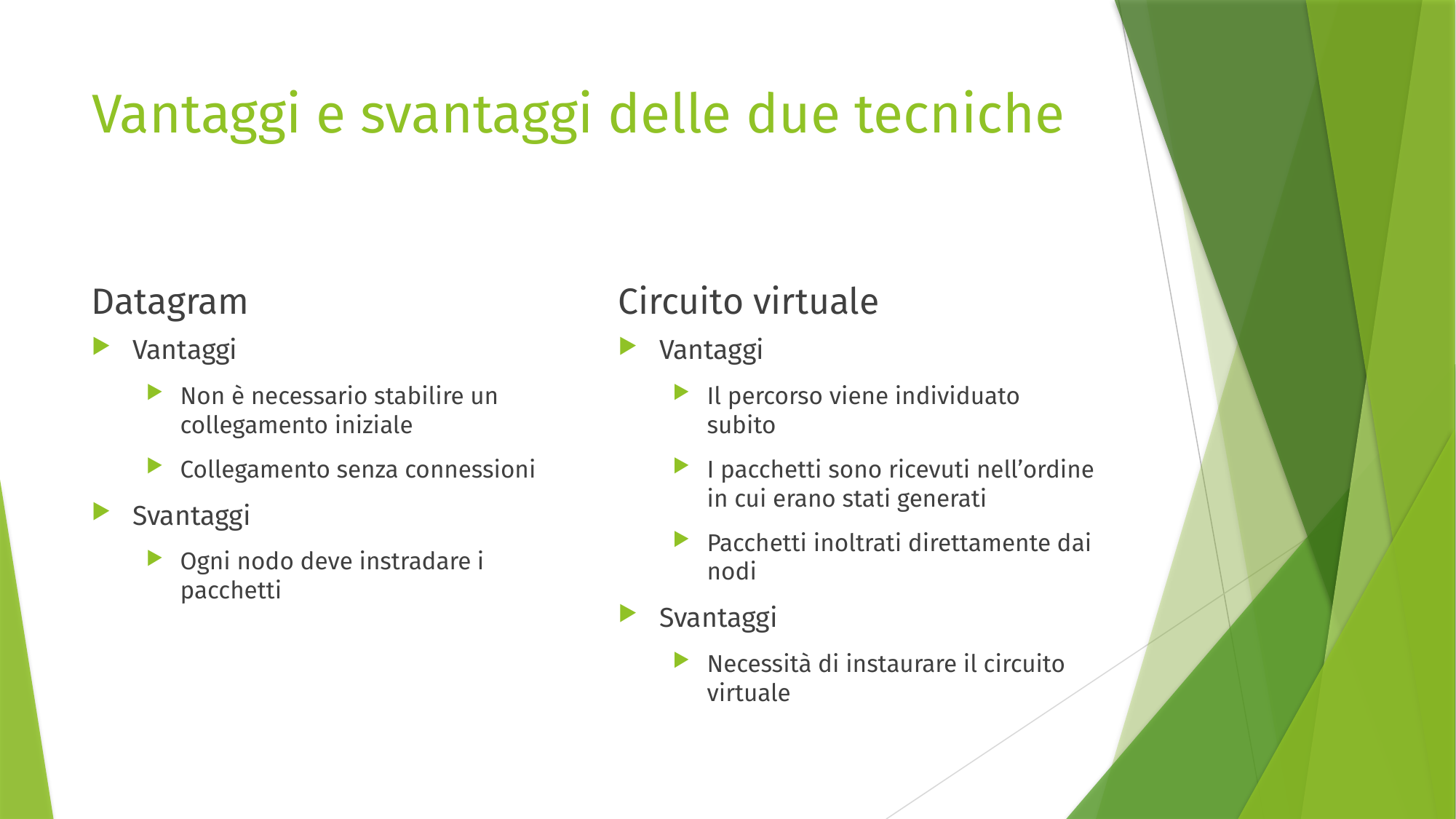

# Vantaggi e svantaggi delle due tecniche
Datagram
Circuito virtuale
Vantaggi
Non è necessario stabilire un collegamento iniziale
Collegamento senza connessioni
Svantaggi
Ogni nodo deve instradare i pacchetti
Vantaggi
Il percorso viene individuato subito
I pacchetti sono ricevuti nell’ordine in cui erano stati generati
Pacchetti inoltrati direttamente dai nodi
Svantaggi
Necessità di instaurare il circuito virtuale